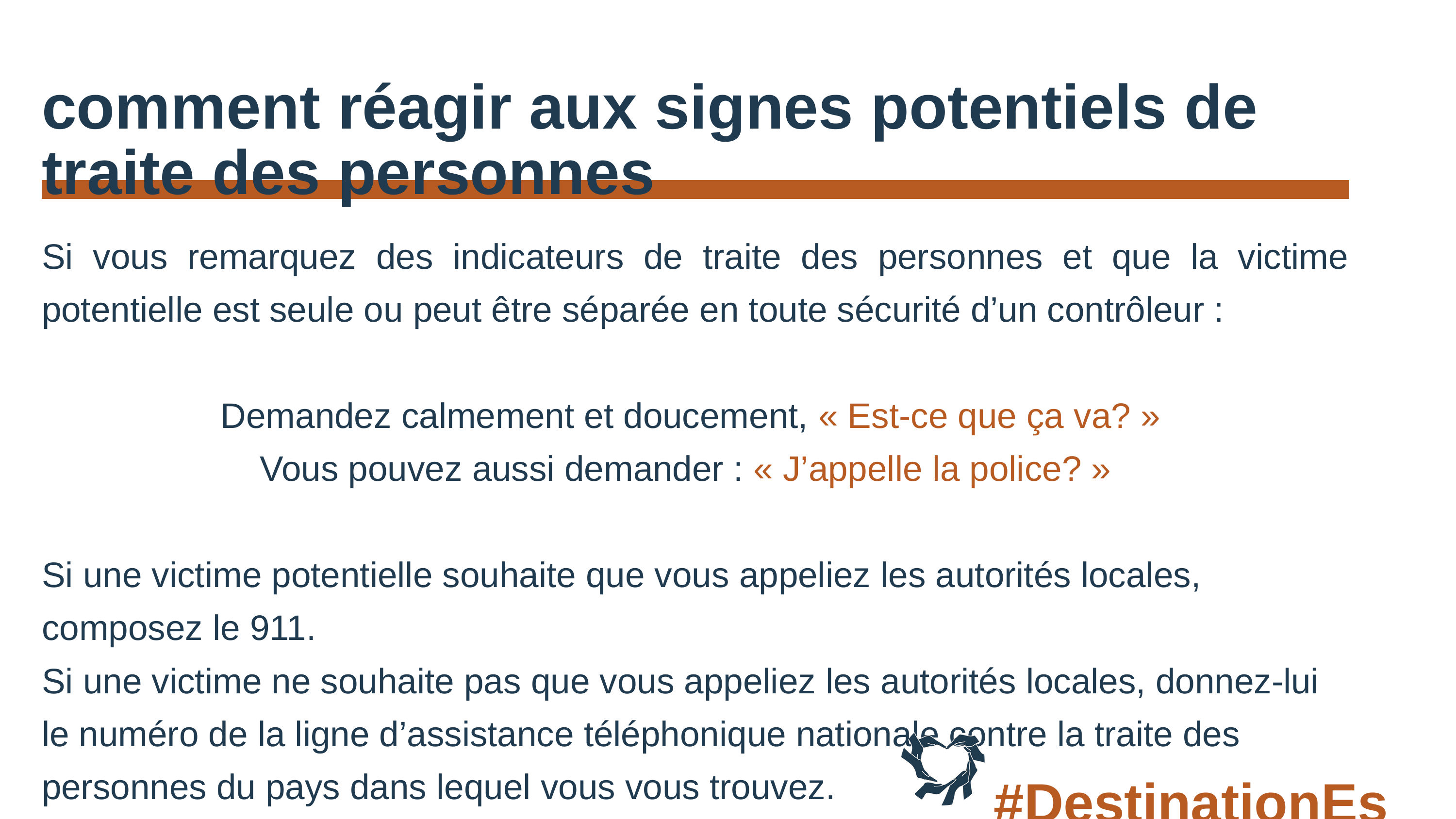

comment réagir aux signes potentiels de traite des personnes

Si vous remarquez des indicateurs de traite des personnes et que la victime potentielle est seule ou peut être séparée en toute sécurité d’un contrôleur :

 Demandez calmement et doucement, « Est-ce que ça va? »
Vous pouvez aussi demander : « J’appelle la police? »

Si une victime potentielle souhaite que vous appeliez les autorités locales, composez le 911.
Si une victime ne souhaite pas que vous appeliez les autorités locales, donnez-lui le numéro de la ligne d’assistance téléphonique nationale contre la traite des personnes du pays dans lequel vous vous trouvez.

#DestinationEspoir